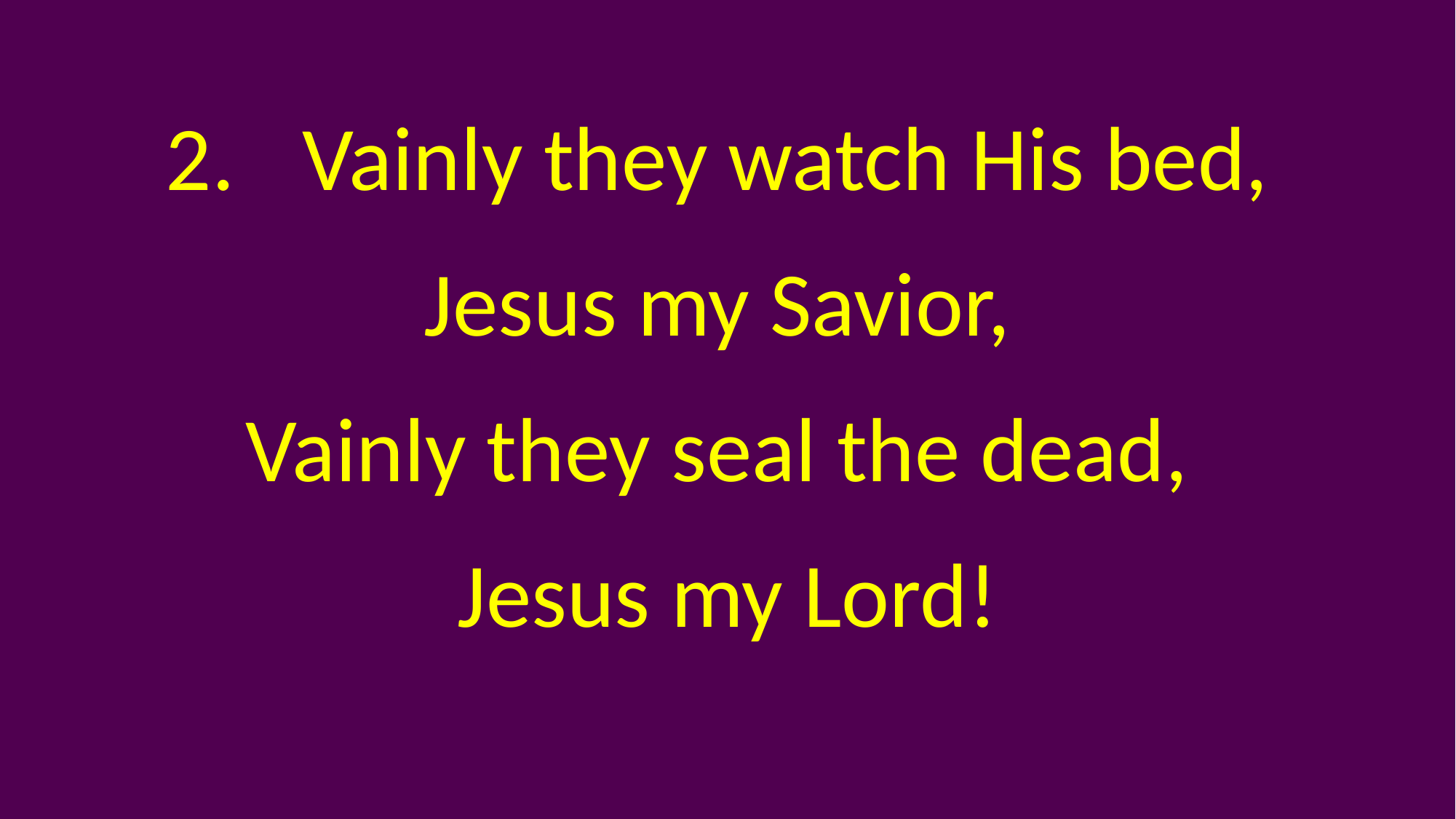

Vainly they watch His bed,
Jesus my Savior,
Vainly they seal the dead,
Jesus my Lord!